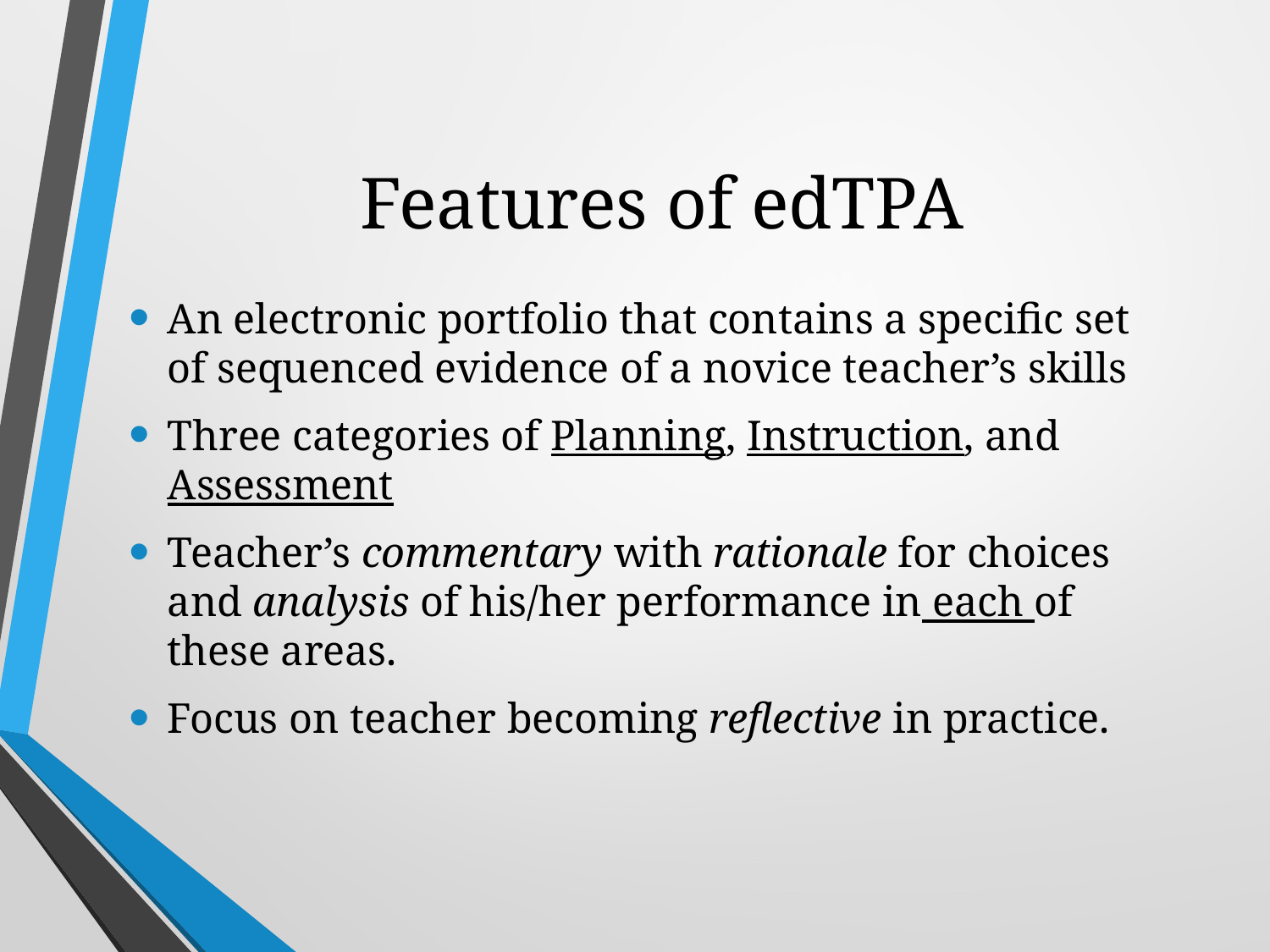

# Features of edTPA
An electronic portfolio that contains a specific set of sequenced evidence of a novice teacher’s skills
Three categories of Planning, Instruction, and Assessment
Teacher’s commentary with rationale for choices and analysis of his/her performance in each of these areas.
Focus on teacher becoming reflective in practice.